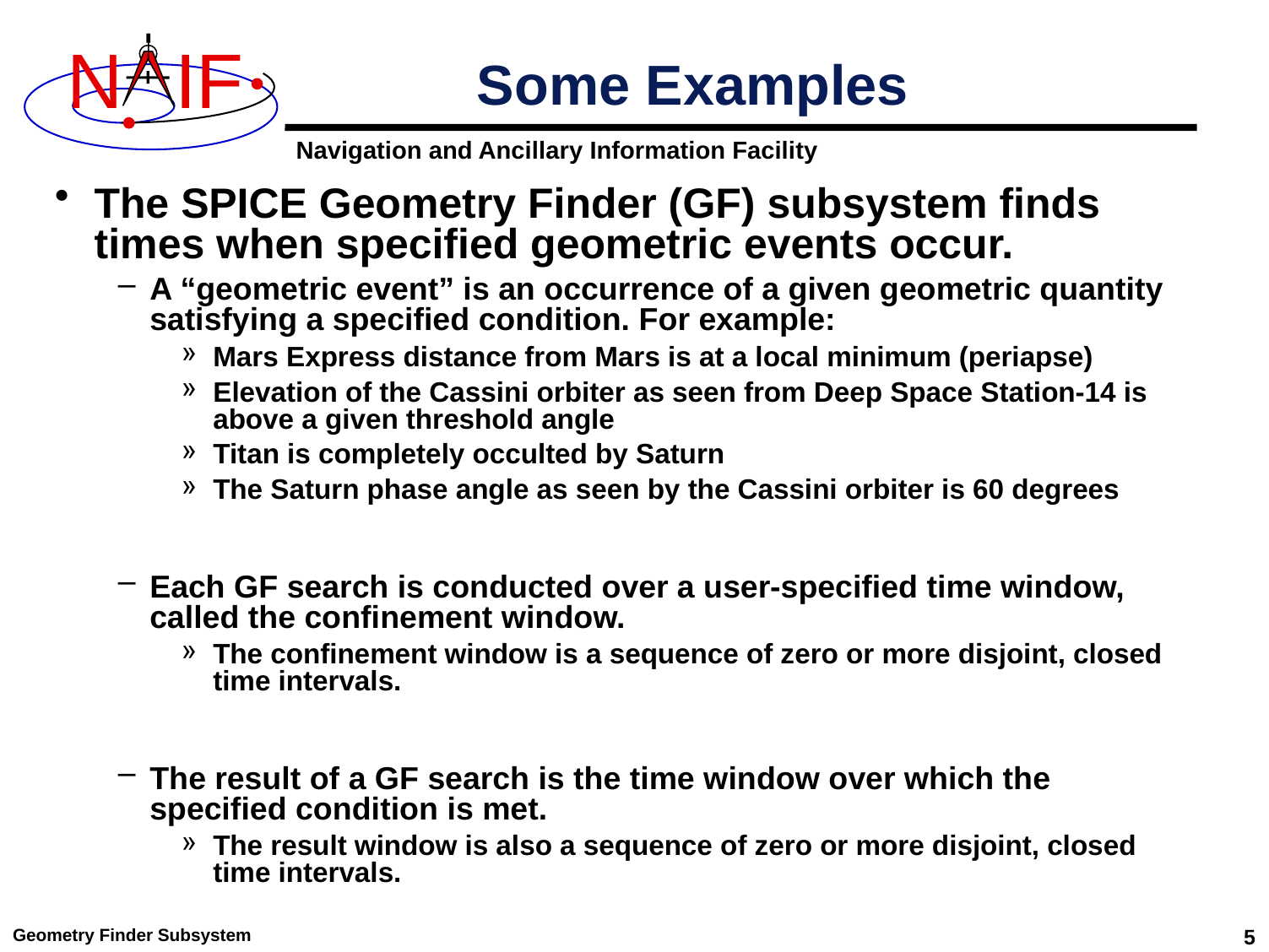

# Some Examples
The SPICE Geometry Finder (GF) subsystem finds times when specified geometric events occur.
A “geometric event” is an occurrence of a given geometric quantity satisfying a specified condition. For example:
Mars Express distance from Mars is at a local minimum (periapse)
Elevation of the Cassini orbiter as seen from Deep Space Station-14 is above a given threshold angle
Titan is completely occulted by Saturn
The Saturn phase angle as seen by the Cassini orbiter is 60 degrees

Each GF search is conducted over a user-specified time window, called the confinement window.
The confinement window is a sequence of zero or more disjoint, closed time intervals.

The result of a GF search is the time window over which the specified condition is met.
The result window is also a sequence of zero or more disjoint, closed time intervals.

Geometry Finder Subsystem
5